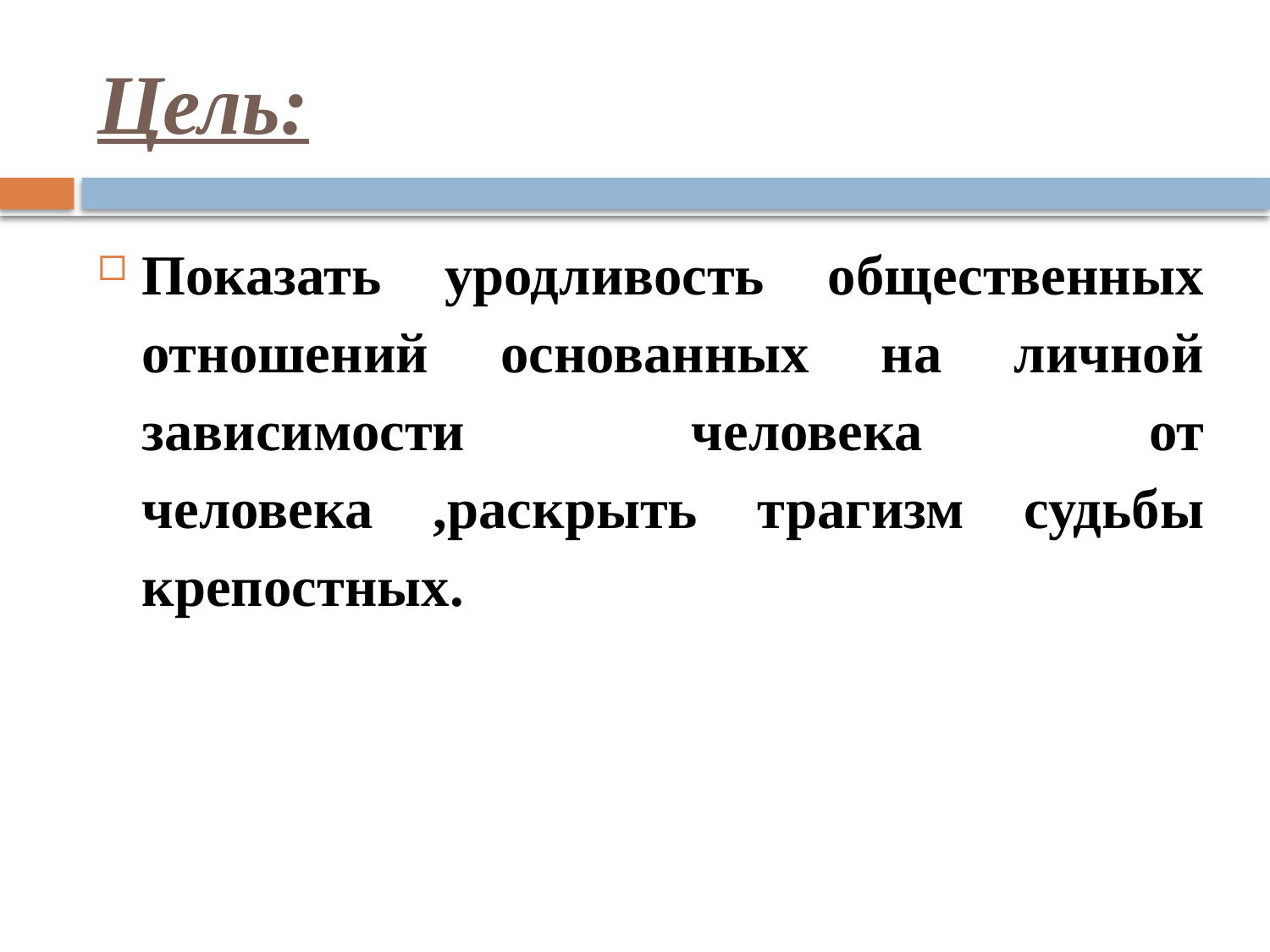

# Цель:
Показать уродливость общественных отношений основанных на личной зависимости человека от человека ,раскрыть трагизм судьбы крепостных.